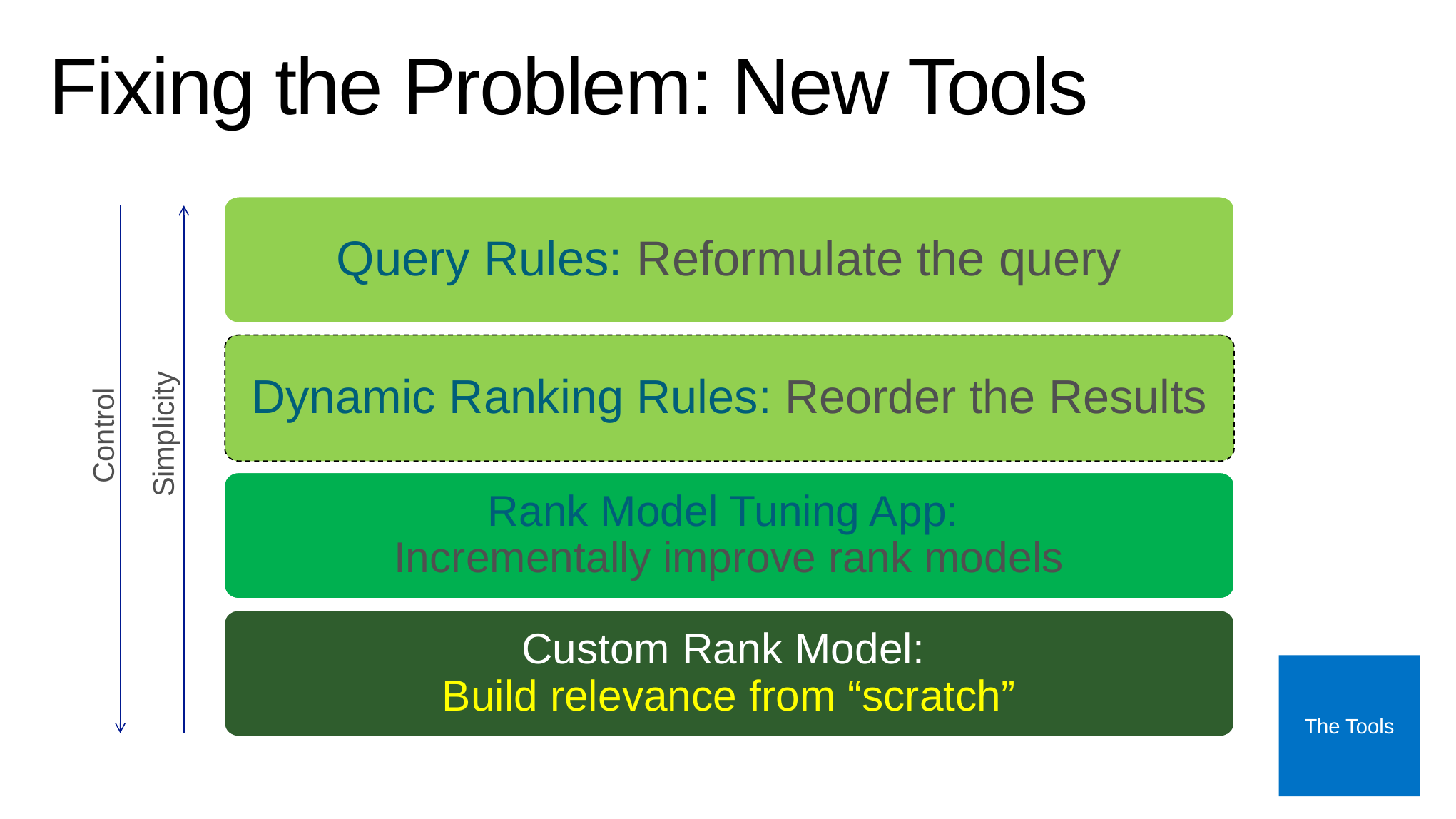

# Fixing the Problem: New Tools
Query Rules: Reformulate the query
Dynamic Ranking Rules: Reorder the Results
Simplicity
Control
Rank Model Tuning App:
Incrementally improve rank models
Custom Rank Model:
Build relevance from “scratch”
The Tools